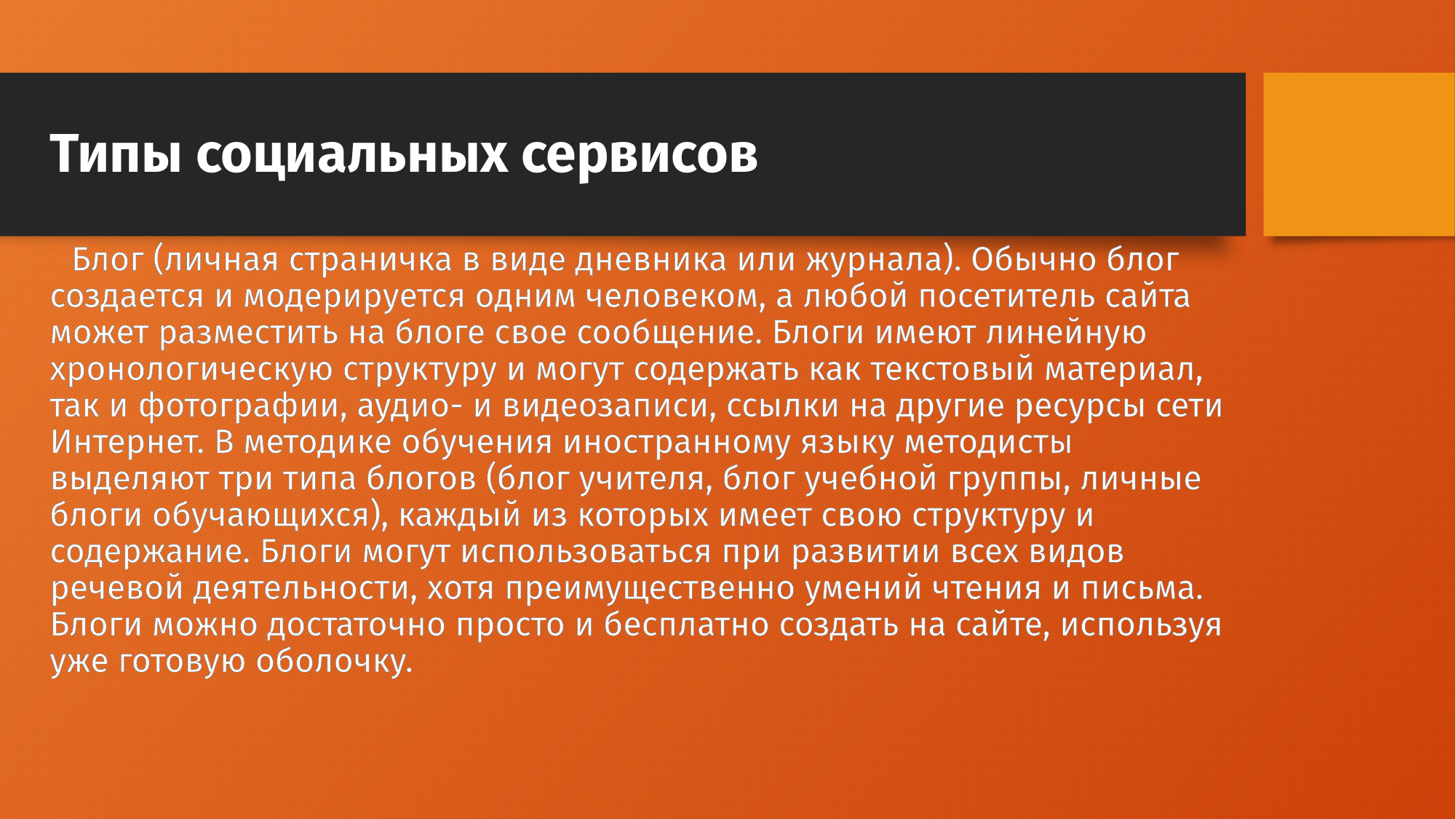

# Типы социальных сервисов
Блог (личная страничка в виде дневника или журнала). Обычно блог создается и модерируется одним человеком, а любой посетитель сайта может разместить на блоге свое сообщение. Блоги имеют линейную хронологическую структуру и могут содержать как текстовый материал, так и фотографии, аудио- и видеозаписи, ссылки на другие ресурсы сети Интернет. В методике обучения иностранному языку методисты выделяют три типа блогов (блог учителя, блог учебной группы, личные блоги обучающихся), каждый из которых имеет свою структуру и содержание. Блоги могут использоваться при развитии всех видов речевой деятельности, хотя преимущественно умений чтения и письма. Блоги можно достаточно просто и бесплатно создать на сайте, используя уже готовую оболочку.